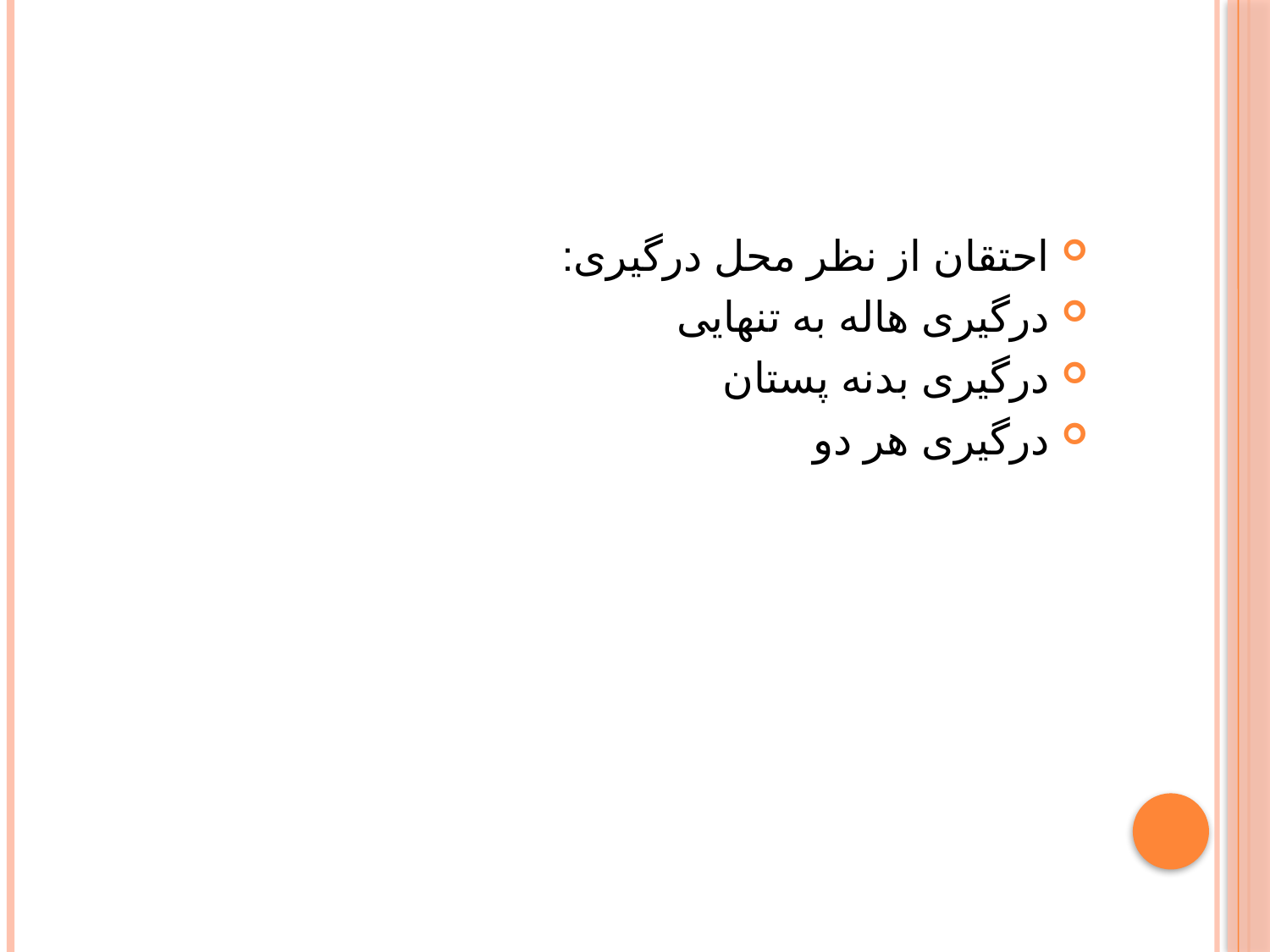

#
احتقان از نظر محل درگیری:
درگیری هاله به تنهایی
درگیری بدنه پستان
درگیری هر دو